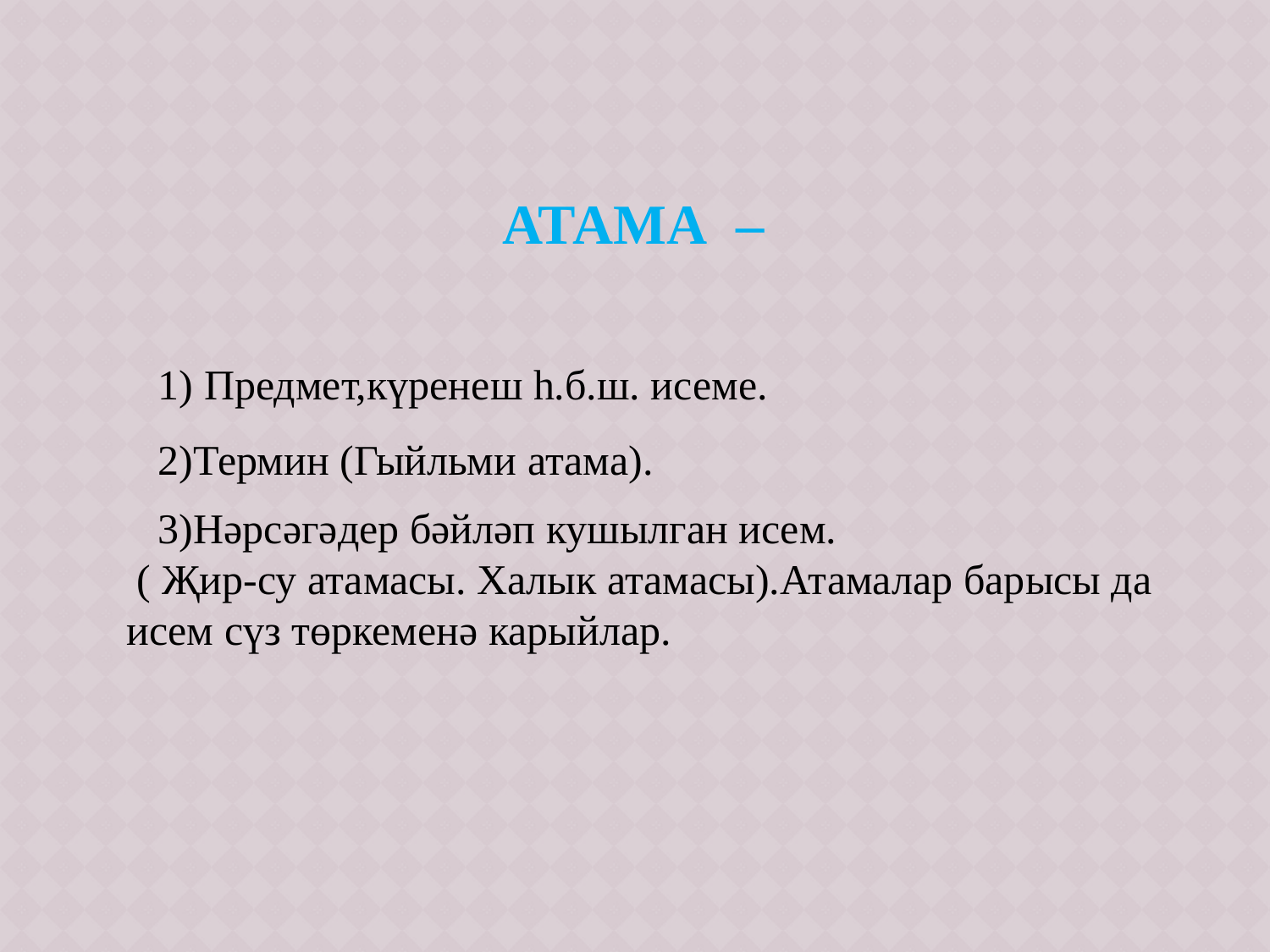

АТАМА  –

   1) Предмет,күренеш һ.б.ш. исеме.
   2)Термин (Гыйльми атама).
   3)Нәрсәгәдер бәйләп кушылган исем.
 ( Җир-су атамасы. Халык атамасы).Атамалар барысы да исем сүз төркеменә карыйлар.